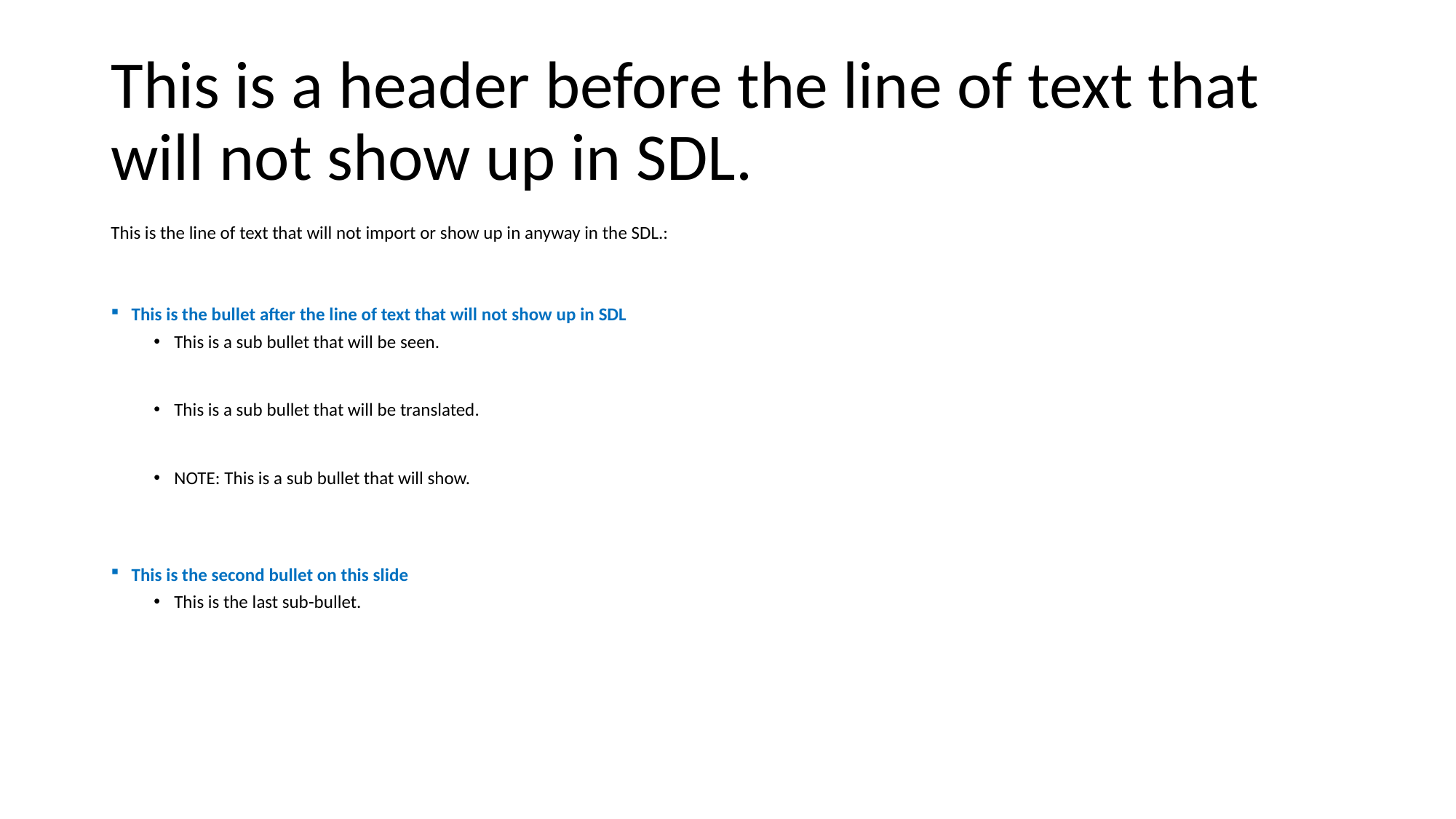

# This is a header before the line of text that will not show up in SDL.
This is the line of text that will not import or show up in anyway in the SDL.:

This is the bullet after the line of text that will not show up in SDL
This is a sub bullet that will be seen.

This is a sub bullet that will be translated.

NOTE: This is a sub bullet that will show.

This is the second bullet on this slide
This is the last sub-bullet.